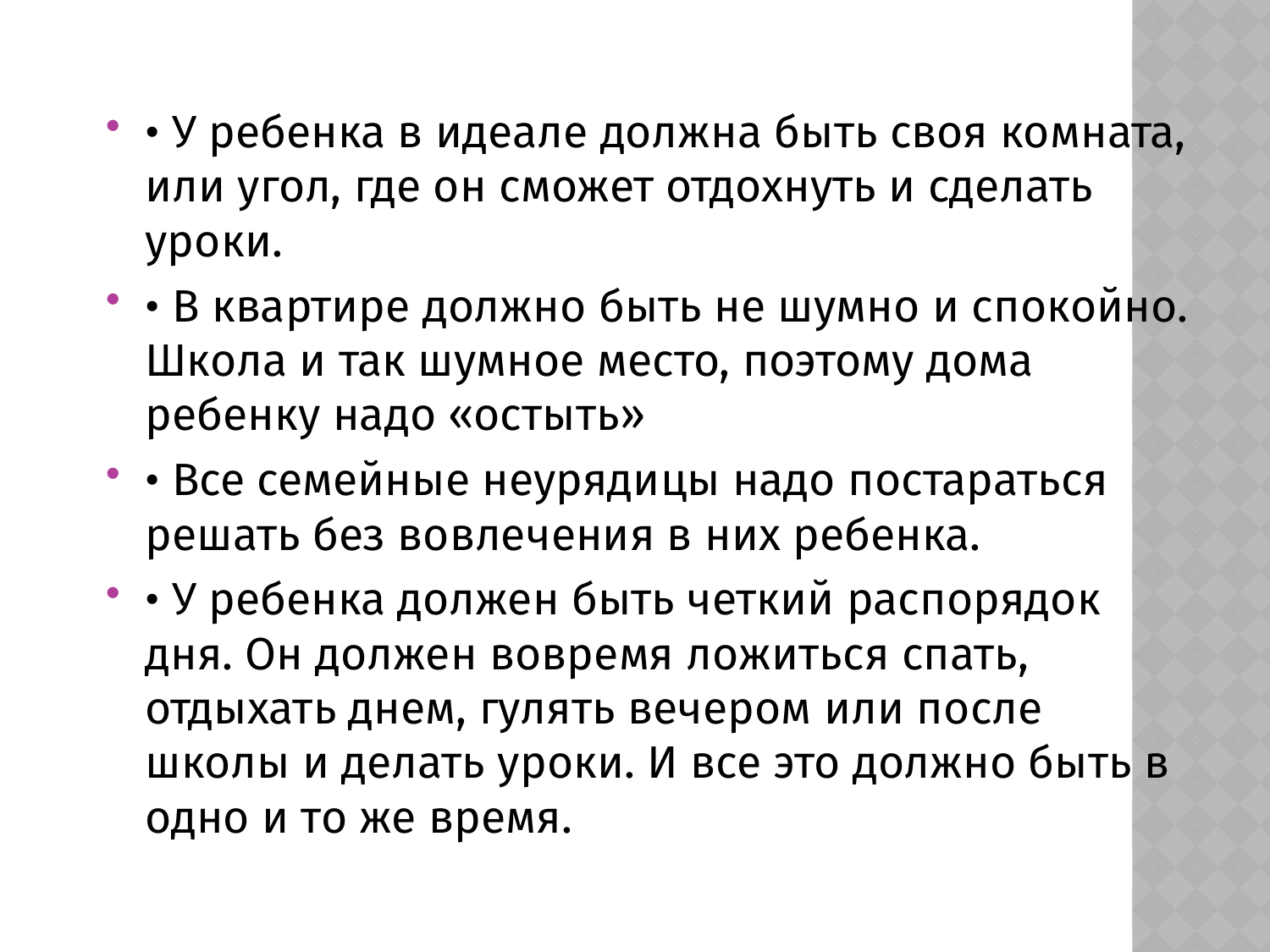

• У ребенка в идеале должна быть своя комната, или угол, где он сможет отдохнуть и сделать уроки.
• В квартире должно быть не шумно и спокойно. Школа и так шумное место, поэтому дома ребенку надо «остыть»
• Все семейные неурядицы надо постараться решать без вовлечения в них ребенка.
• У ребенка должен быть четкий распорядок дня. Он должен вовремя ложиться спать, отдыхать днем, гулять вечером или после школы и делать уроки. И все это должно быть в одно и то же время.